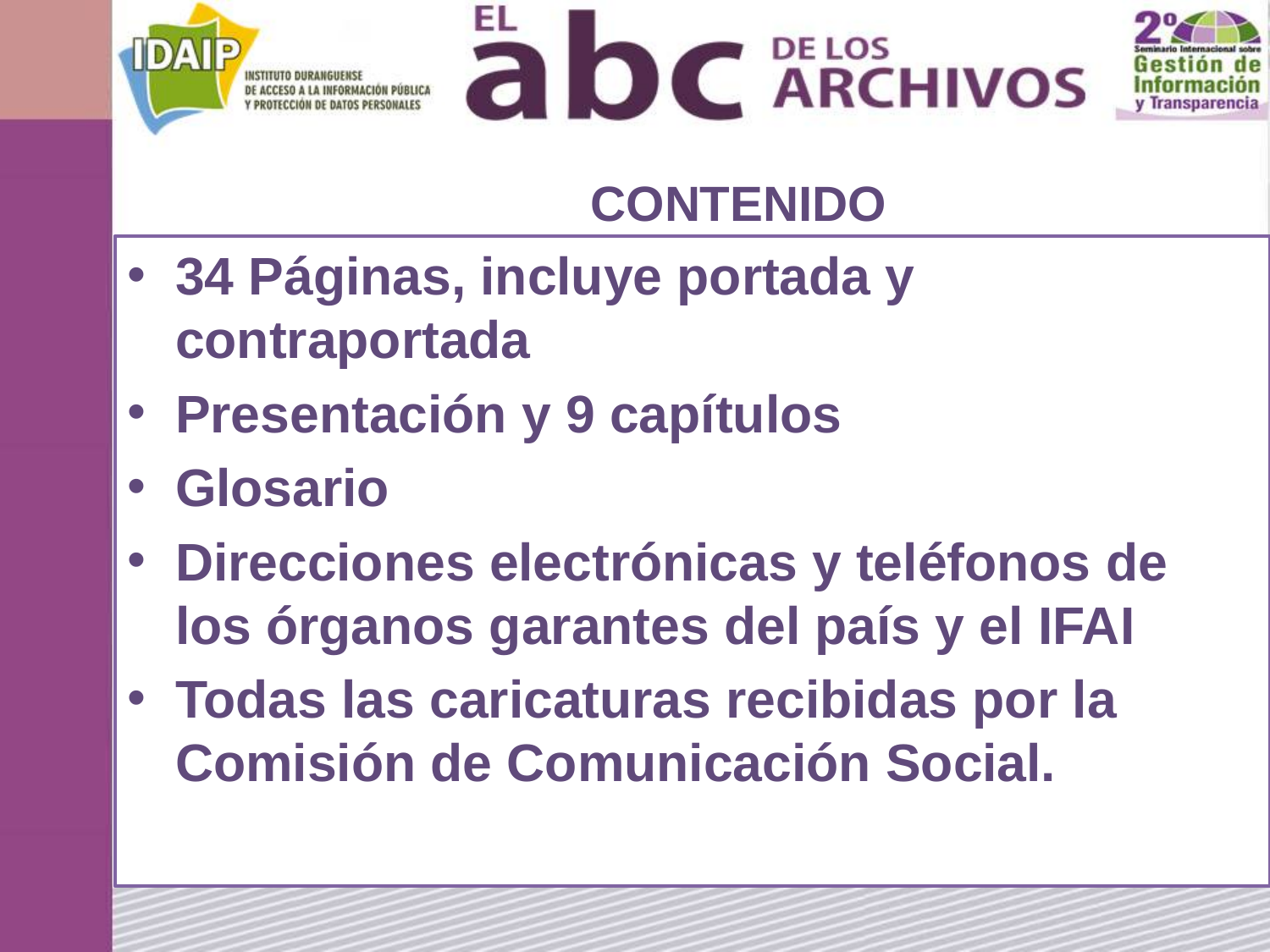

# CONTENIDO
34 Páginas, incluye portada y contraportada
Presentación y 9 capítulos
Glosario
Direcciones electrónicas y teléfonos de los órganos garantes del país y el IFAI
Todas las caricaturas recibidas por la Comisión de Comunicación Social.